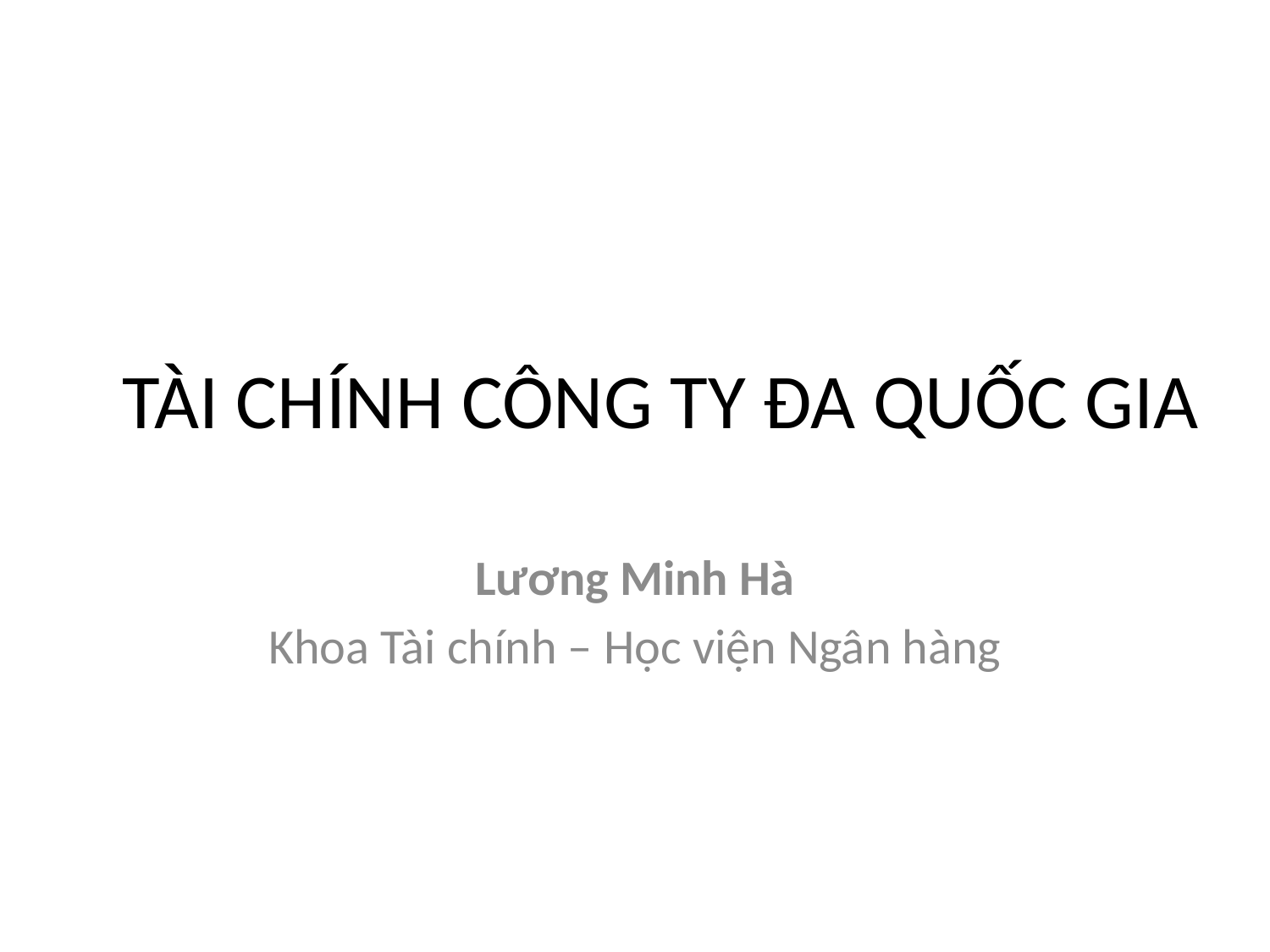

# TÀI CHÍNH CÔNG TY ĐA QUỐC GIA
Lương Minh Hà
Khoa Tài chính – Học viện Ngân hàng